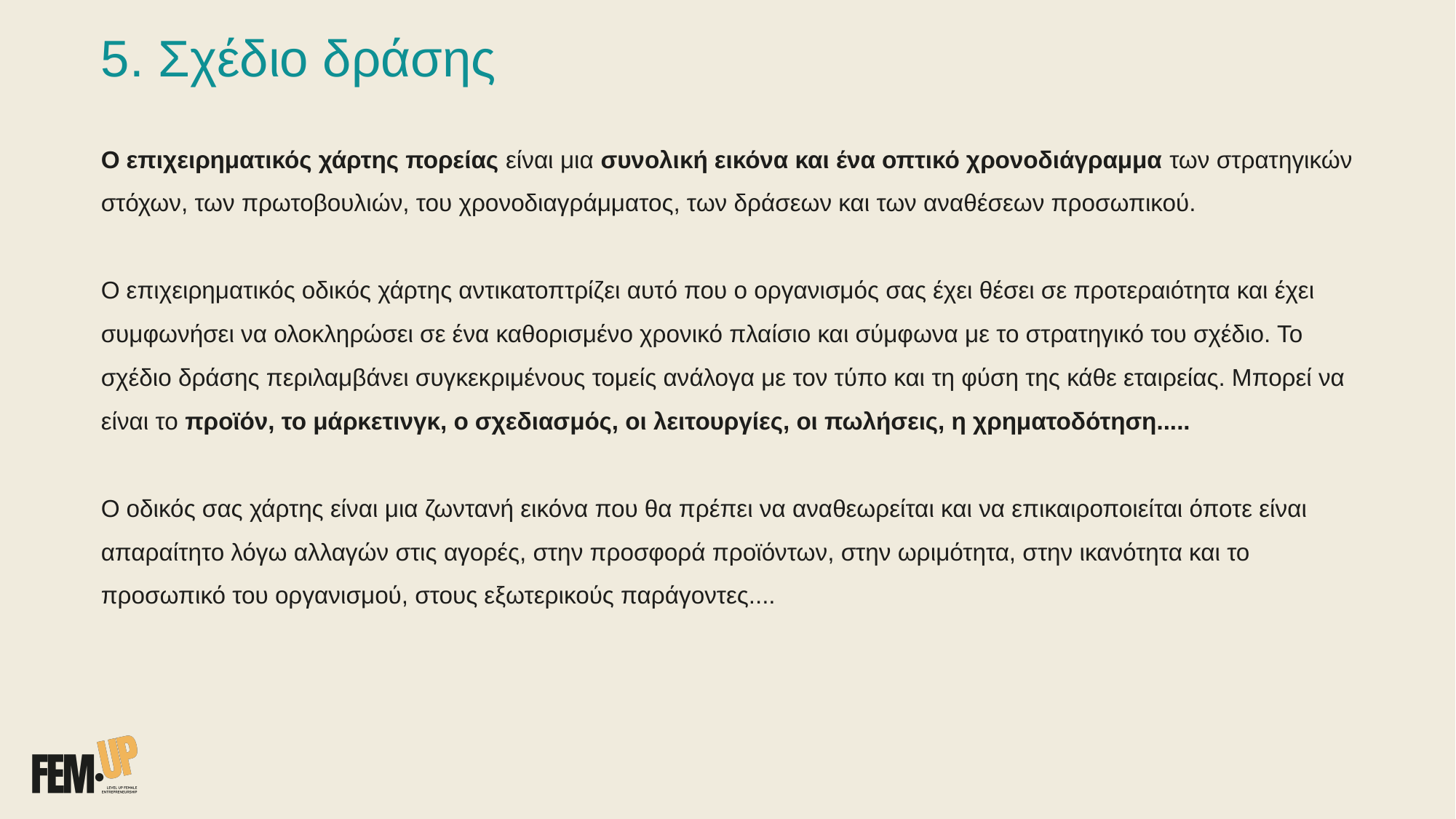

5. Σχέδιο δράσης
Ο επιχειρηματικός χάρτης πορείας είναι μια συνολική εικόνα και ένα οπτικό χρονοδιάγραμμα των στρατηγικών στόχων, των πρωτοβουλιών, του χρονοδιαγράμματος, των δράσεων και των αναθέσεων προσωπικού.

Ο επιχειρηματικός οδικός χάρτης αντικατοπτρίζει αυτό που ο οργανισμός σας έχει θέσει σε προτεραιότητα και έχει συμφωνήσει να ολοκληρώσει σε ένα καθορισμένο χρονικό πλαίσιο και σύμφωνα με το στρατηγικό του σχέδιο. Το σχέδιο δράσης περιλαμβάνει συγκεκριμένους τομείς ανάλογα με τον τύπο και τη φύση της κάθε εταιρείας. Μπορεί να είναι το προϊόν, το μάρκετινγκ, ο σχεδιασμός, οι λειτουργίες, οι πωλήσεις, η χρηματοδότηση.....

Ο οδικός σας χάρτης είναι μια ζωντανή εικόνα που θα πρέπει να αναθεωρείται και να επικαιροποιείται όποτε είναι απαραίτητο λόγω αλλαγών στις αγορές, στην προσφορά προϊόντων, στην ωριμότητα, στην ικανότητα και το προσωπικό του οργανισμού, στους εξωτερικούς παράγοντες....